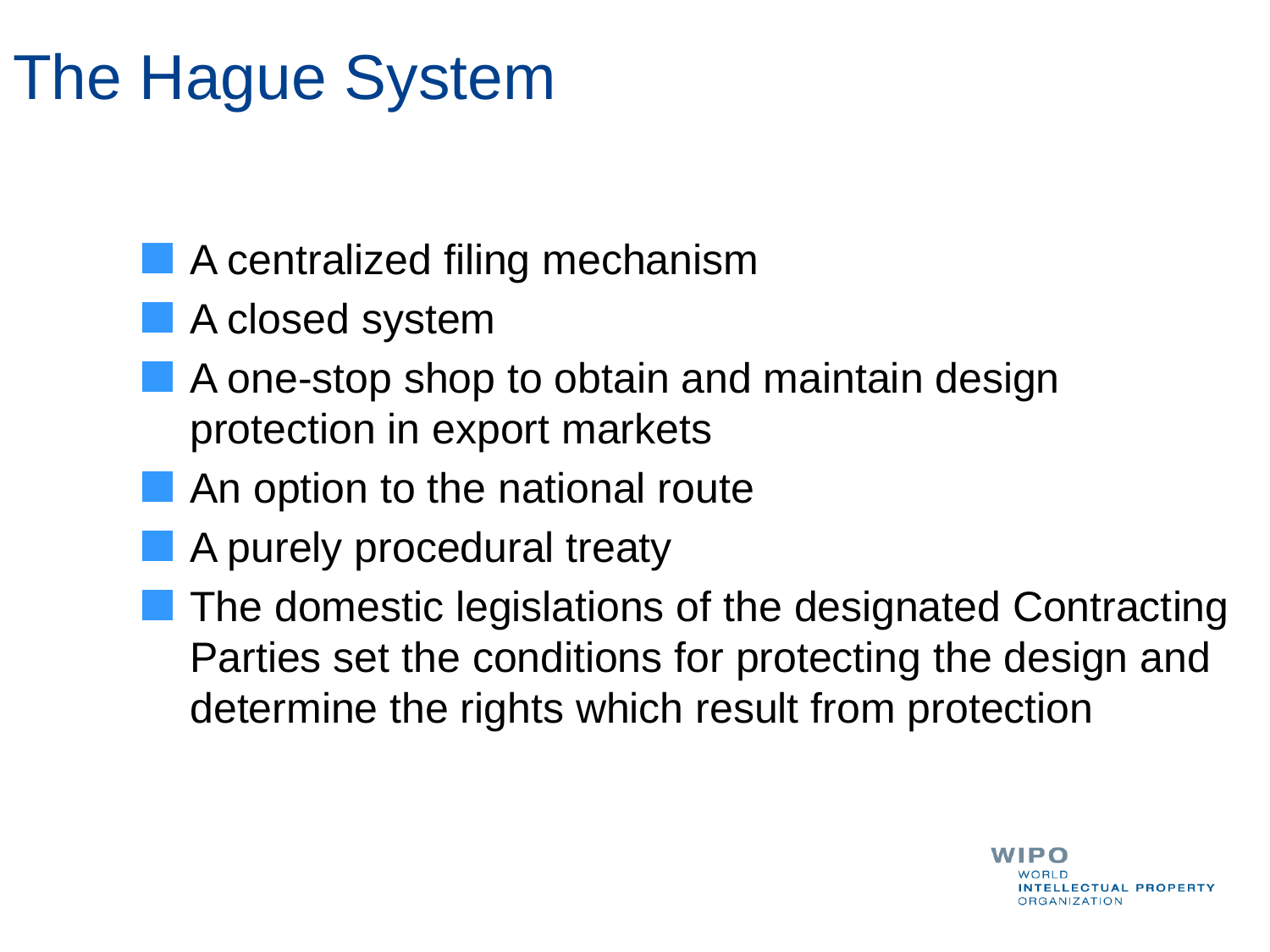

The Hague System
A centralized filing mechanism
A closed system
A one-stop shop to obtain and maintain design protection in export markets
An option to the national route
A purely procedural treaty
The domestic legislations of the designated Contracting Parties set the conditions for protecting the design and determine the rights which result from protection